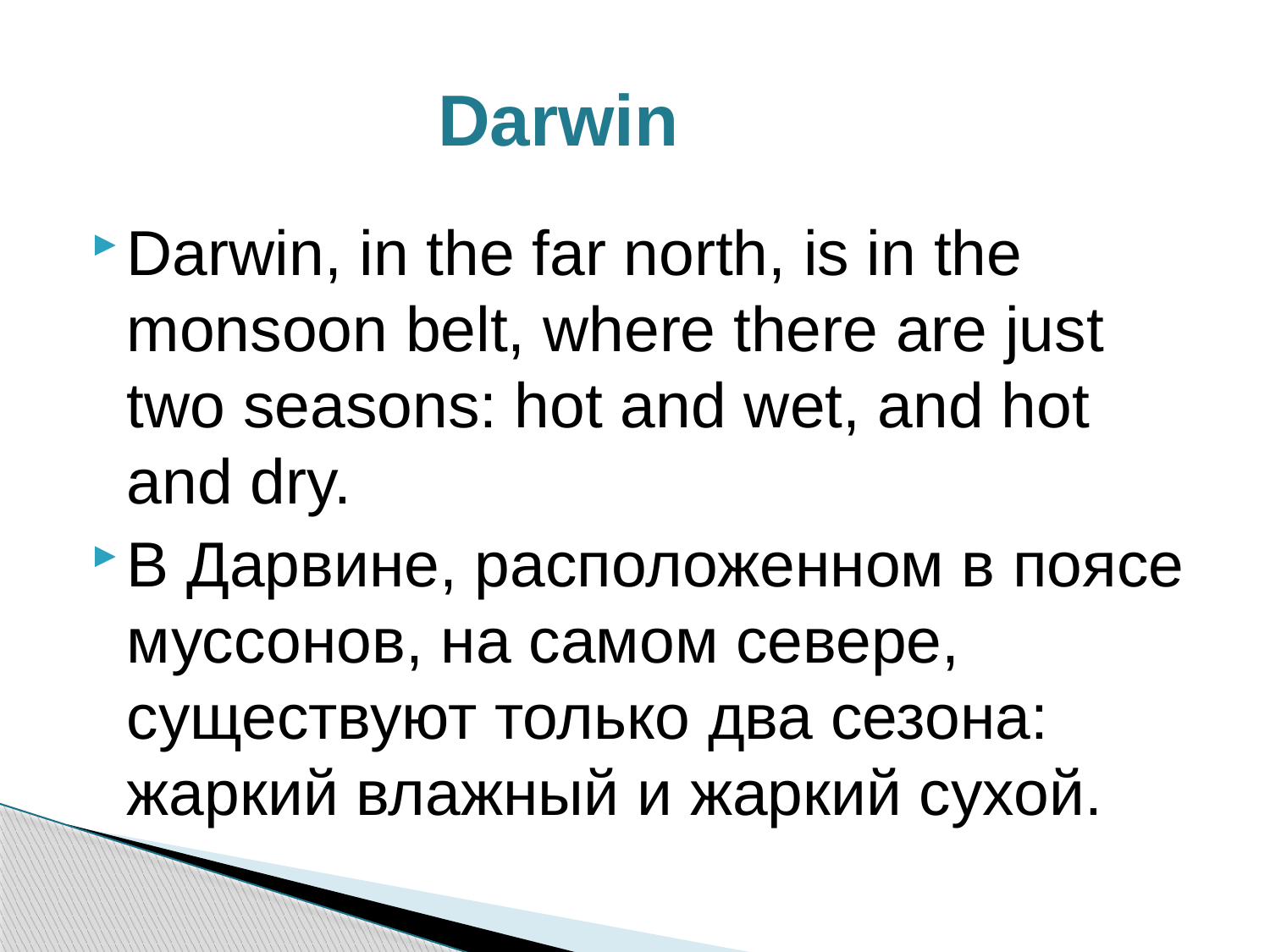

# Darwin
Darwin, in the far north, is in the monsoon belt, where there are just two seasons: hot and wet, and hot and dry.
В Дарвине, расположенном в поясе муссонов, на самом севере, существуют только два сезона: жаркий влажный и жаркий сухой.